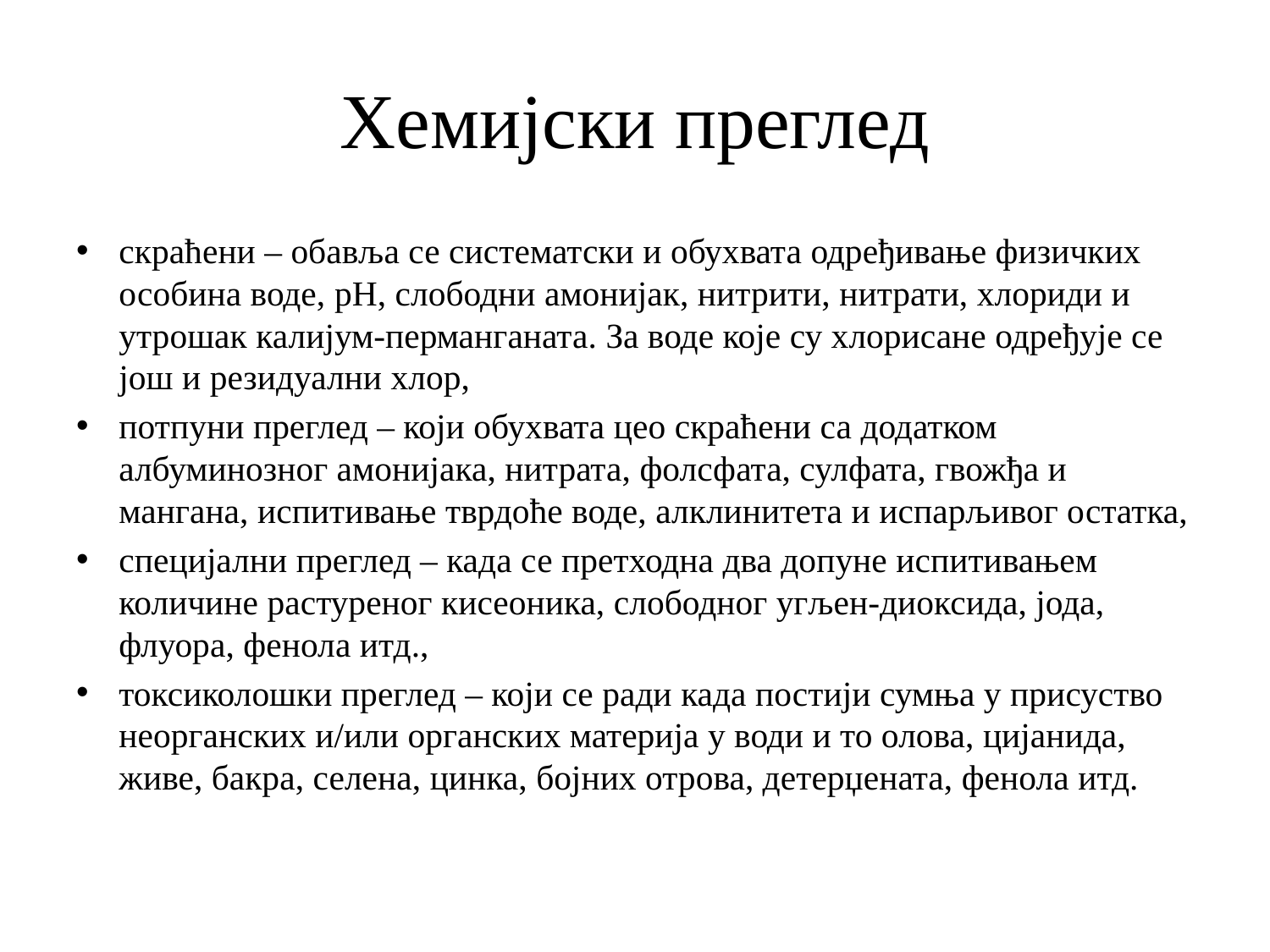

# Хемијски преглед
скраћени – обавља се систематски и обухвата одређивање физичких особина воде, рН, слободни амонијак, нитрити, нитрати, хлориди и утрошак калијум-перманганата. За воде које су хлорисане одређује се још и резидуални хлор,
потпуни преглед – који обухвата цео скраћени са додатком албуминозног амонијака, нитрата, фолсфата, сулфата, гвожђа и мангана, испитивање тврдоће воде, алклинитета и испарљивог остатка,
специјални преглед – када се претходна два допуне испитивањем количине растуреног кисеоника, слободног угљен-диоксида, јода, флуора, фенола итд.,
токсиколошки преглед – који се ради када постији сумња у присуство неорганских и/или органских материја у води и то олова, цијанида, живе, бакра, селена, цинка, бојних отрова, детерџената, фенола итд.